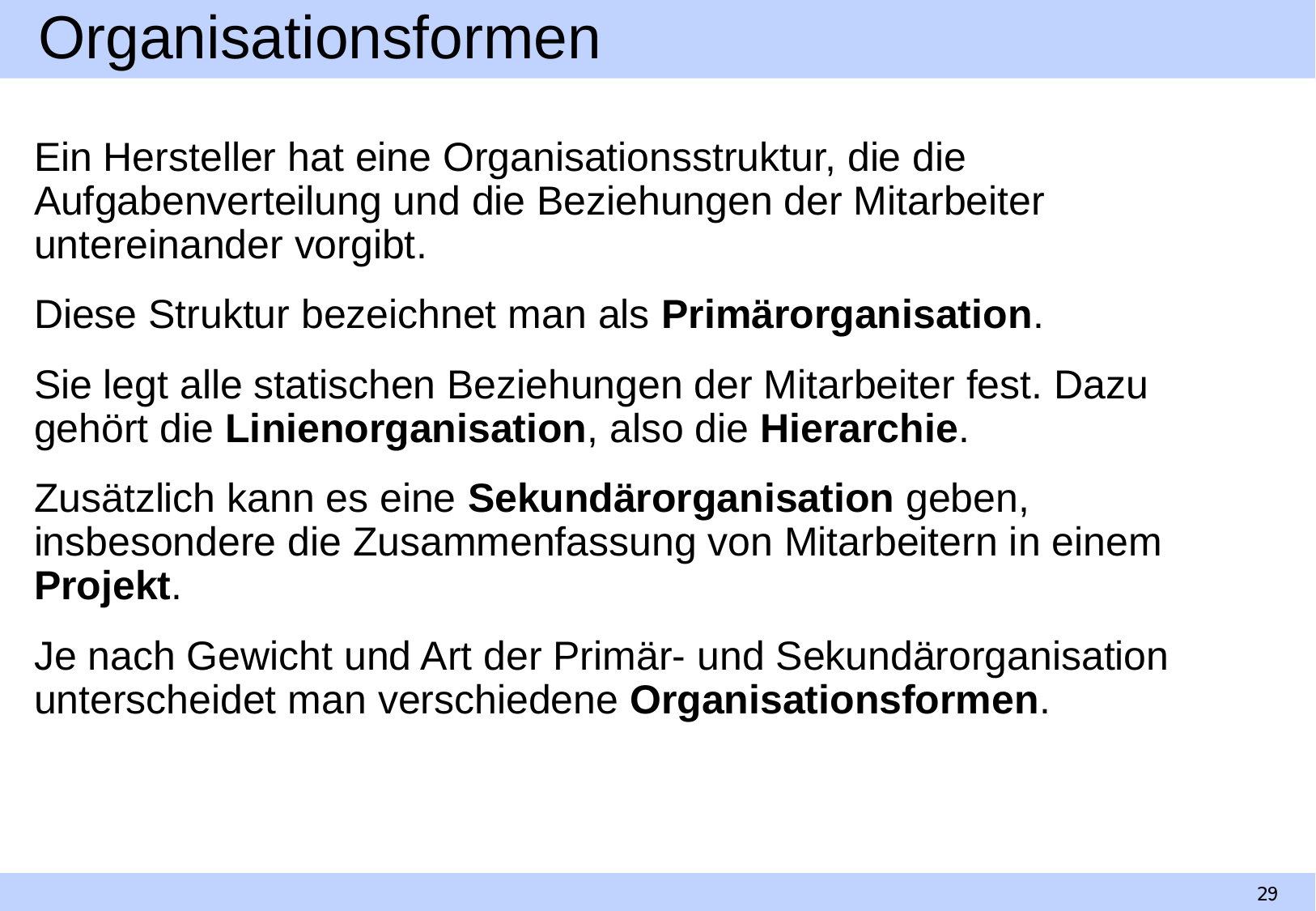

# Organisationsformen
Ein Hersteller hat eine Organisationsstruktur, die die Aufgabenverteilung und die Beziehungen der Mitarbeiter untereinander vorgibt.
Diese Struktur bezeichnet man als Primärorganisation.
Sie legt alle statischen Beziehungen der Mitarbeiter fest. Dazu gehört die Linienorganisation, also die Hierarchie.
Zusätzlich kann es eine Sekundärorganisation geben, insbesondere die Zusammenfassung von Mitarbeitern in einem Projekt.
Je nach Gewicht und Art der Primär- und Sekundärorganisation unterscheidet man verschiedene Organisationsformen.

29